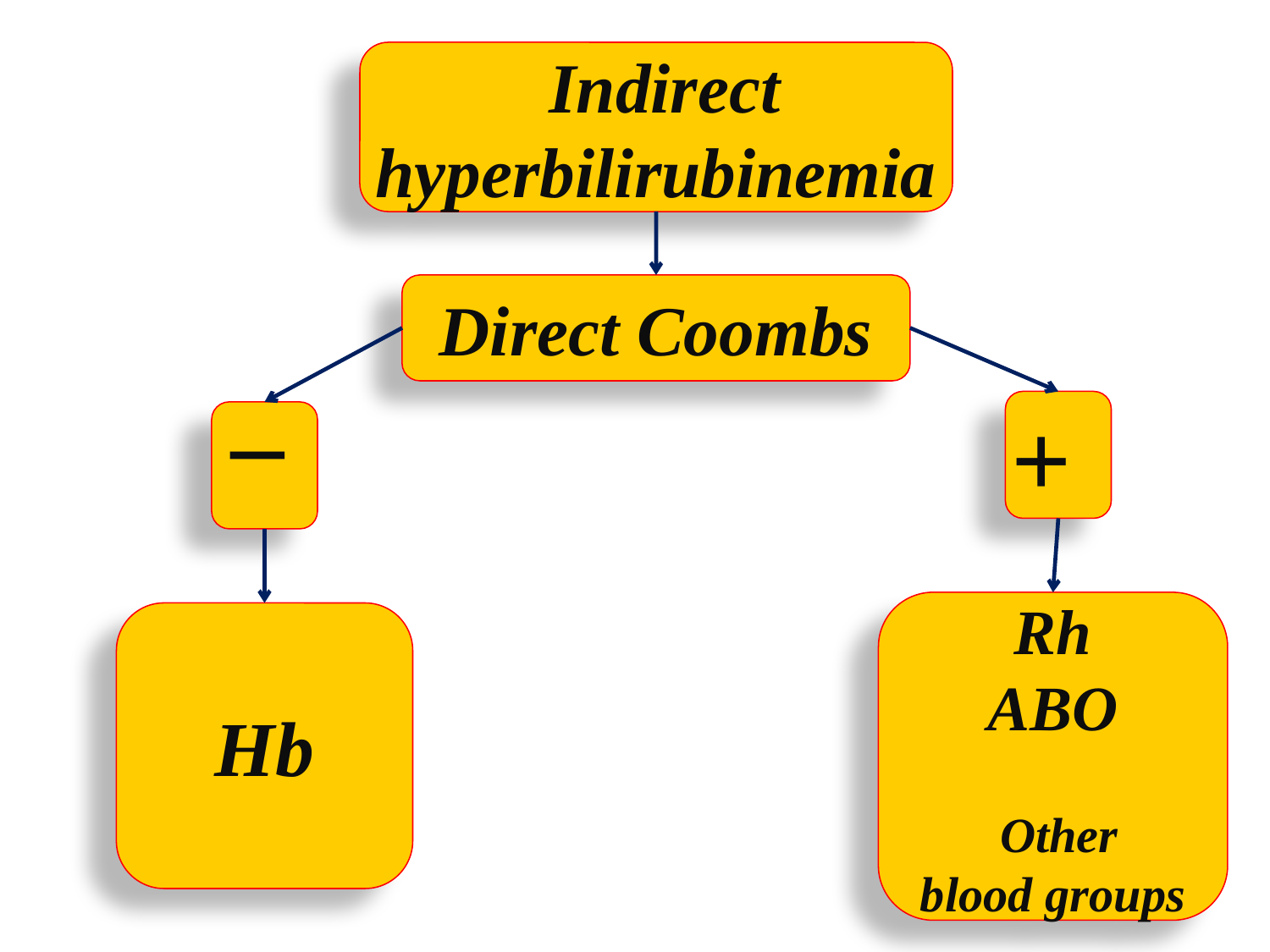

#
Indirect
hyperbilirubinemia
Direct Coombs
+
_

Rh
ABO

Other
blood groups
Hb